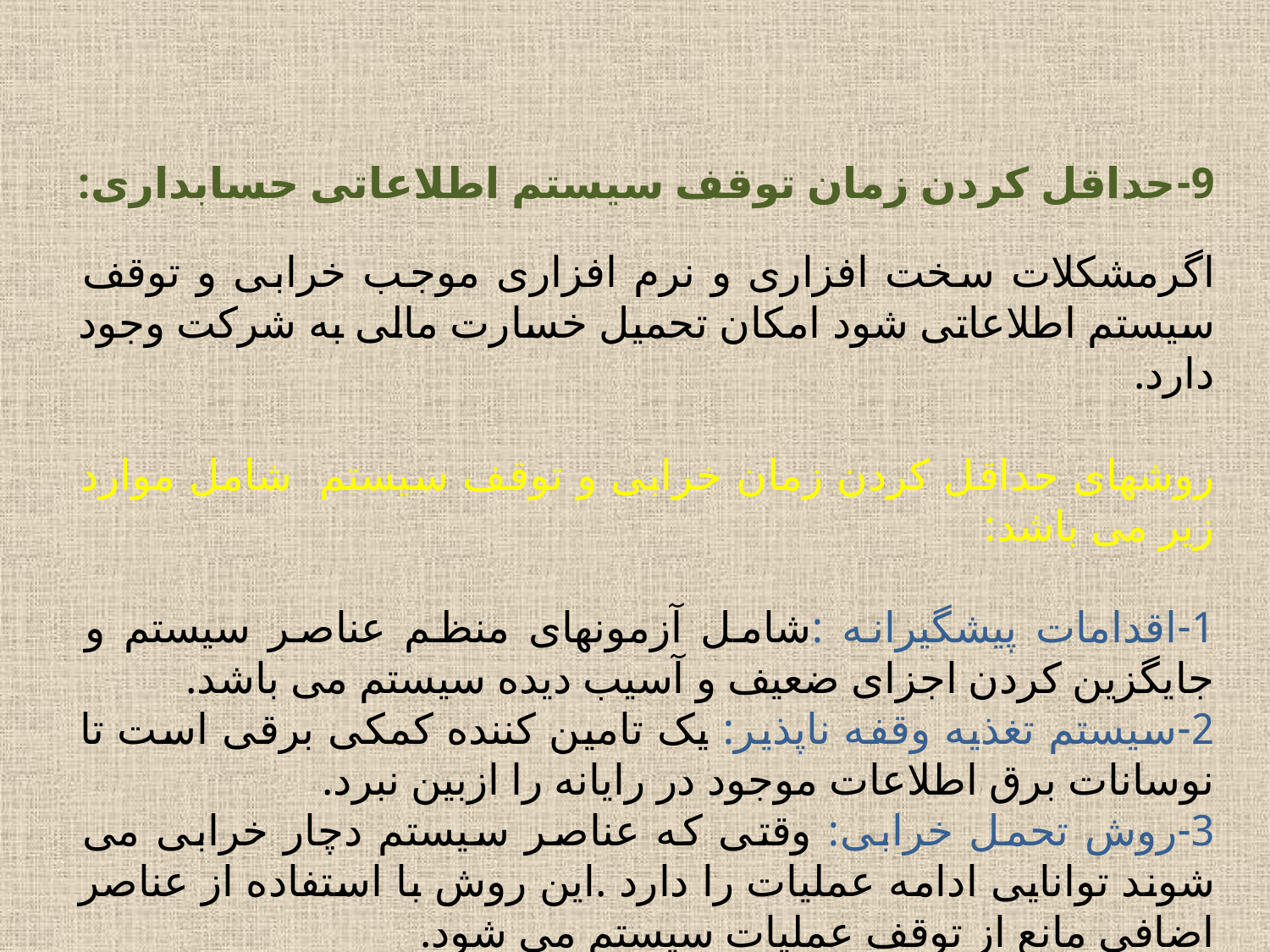

9-حداقل کردن زمان توقف سیستم اطلاعاتی حسابداری:
اگرمشکلات سخت افزاری و نرم افزاری موجب خرابی و توقف سیستم اطلاعاتی شود امکان تحمیل خسارت مالی به شرکت وجود دارد.

روشهای حداقل کردن زمان خرابی و توقف سیستم  شامل موارد زیر می باشد:

1-اقدامات پیشگیرانه :شامل آزمونهای منظم عناصر سیستم و جایگزین کردن اجزای ضعیف و آسیب دیده سیستم می باشد.
2-سیستم تغذیه وقفه ناپذیر: یک تامین کننده کمکی برقی است تا نوسانات برق اطلاعات موجود در رایانه را ازبین نبرد.
3-روش تحمل خرابی: وقتی که عناصر سیستم دچار خرابی می شوند توانایی ادامه عملیات را دارد .این روش با استفاده از عناصر اضافی مانع از توقف عملیات سیستم می شود.